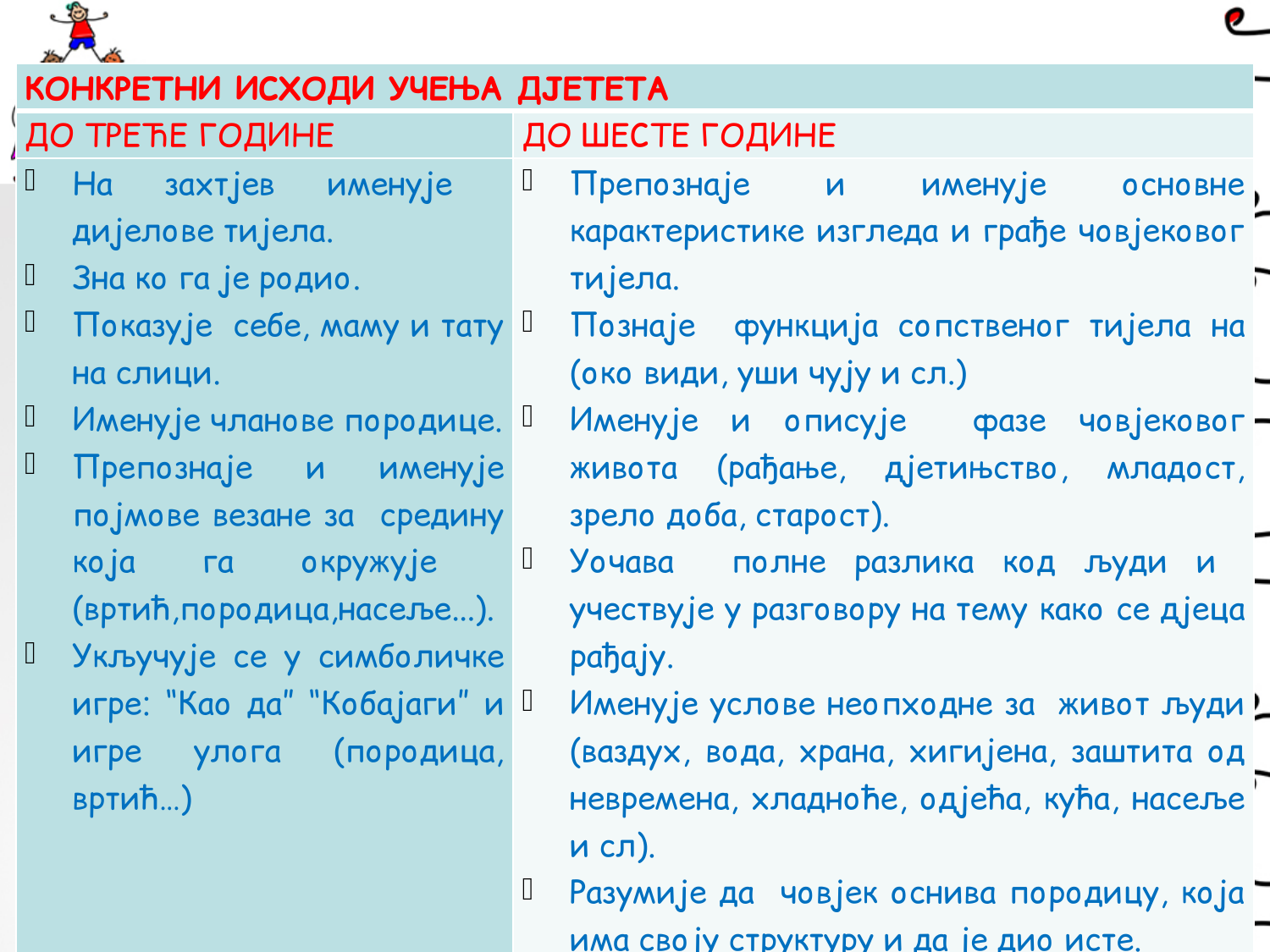

| КОНКРЕТНИ ИСХОДИ УЧЕЊА ДЈЕТЕТА |  |
| --- | --- |
| ДО ТРЕЋЕ ГОДИНЕ | ДО ШЕСТЕ ГОДИНЕ |
| На захтјев именује дијелове тијела. Зна ко га је родио. Показује себе, маму и тату на слици. Именује чланове породице. Препознаје и именује појмове везане за средину која га окружује (вртић,породица,насеље...). Укључује се у симболичке игре: “Као да” “Кобајаги” и игре улога (породица, вртић…) | Препознаје и именује основне карактеристике изгледа и грађе човјековог тијела. Познаје функција сопственог тијела на (око види, уши чују и сл.) Именује и описује фазе човјековог живота (рађање, дјетињство, младост, зрело доба, старост). Уочава полне разлика код људи и учествује у разговору на тему како се дјеца рађају. Именује услове неопходне за живот људи (ваздух, вода, храна, хигијена, заштита од невремена, хладноће, одјећа, кућа, насеље и сл). Разумије да човјек оснива породицу, која има своју структуру и да је дио исте. Зна породичне функције и улоге у породици. ИТД. |